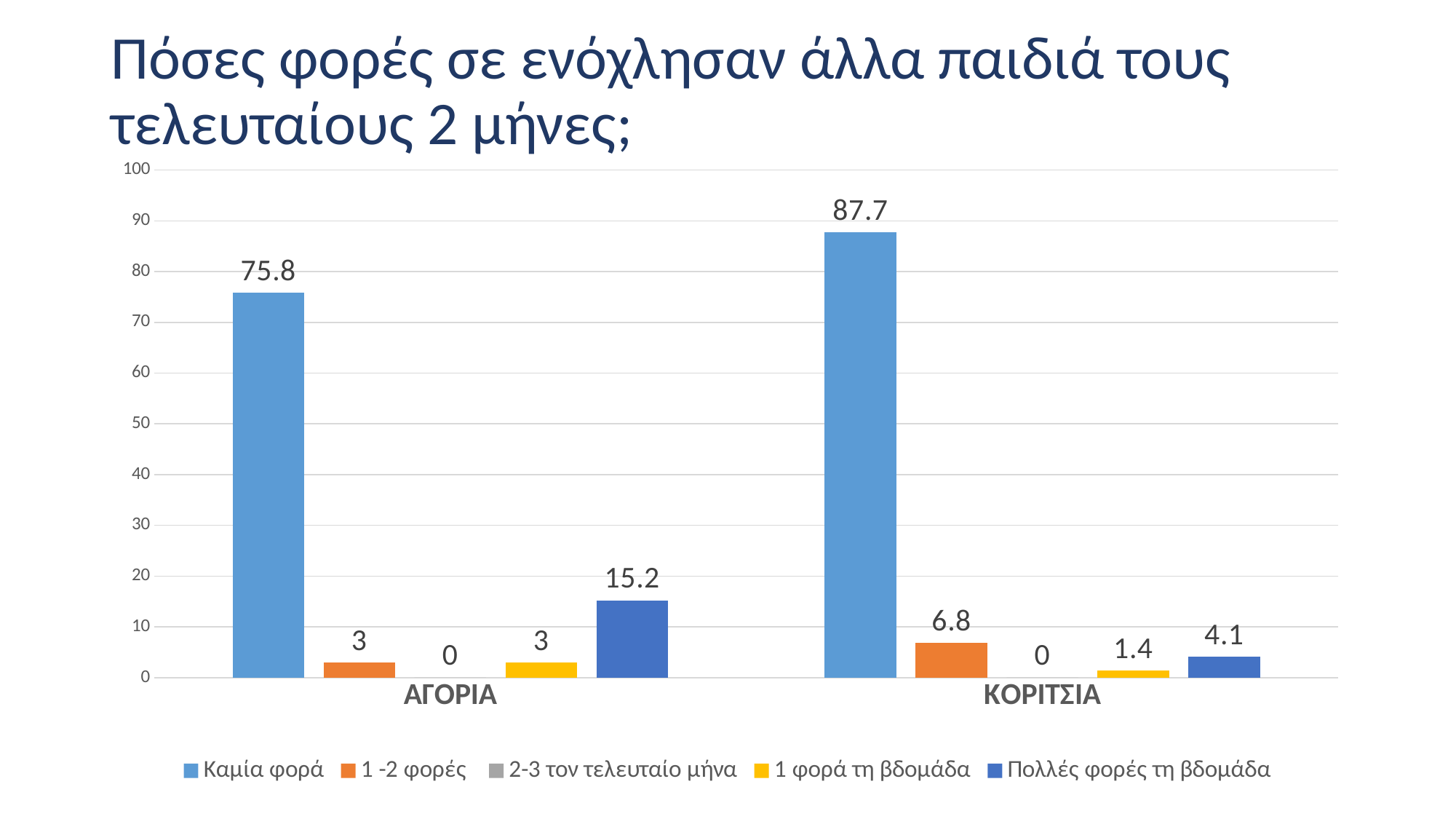

# Πόσες φορές σε ενόχλησαν άλλα παιδιά τους τελευταίους 2 μήνες;

### Chart

| Category | Καμία φορά | 1 -2 φορές  | 2-3 τον τελευταίο μήνα | 1 φορά τη βδομάδα | Πολλές φορές τη βδομάδα |
|---|---|---|---|---|---|
| ΑΓΟΡΙΑ | 75.8 | 3.0 | 0.0 | 3.0 | 15.2 |
| ΚΟΡΙΤΣΙΑ | 87.7 | 6.8 | 0.0 | 1.4 | 4.1 |